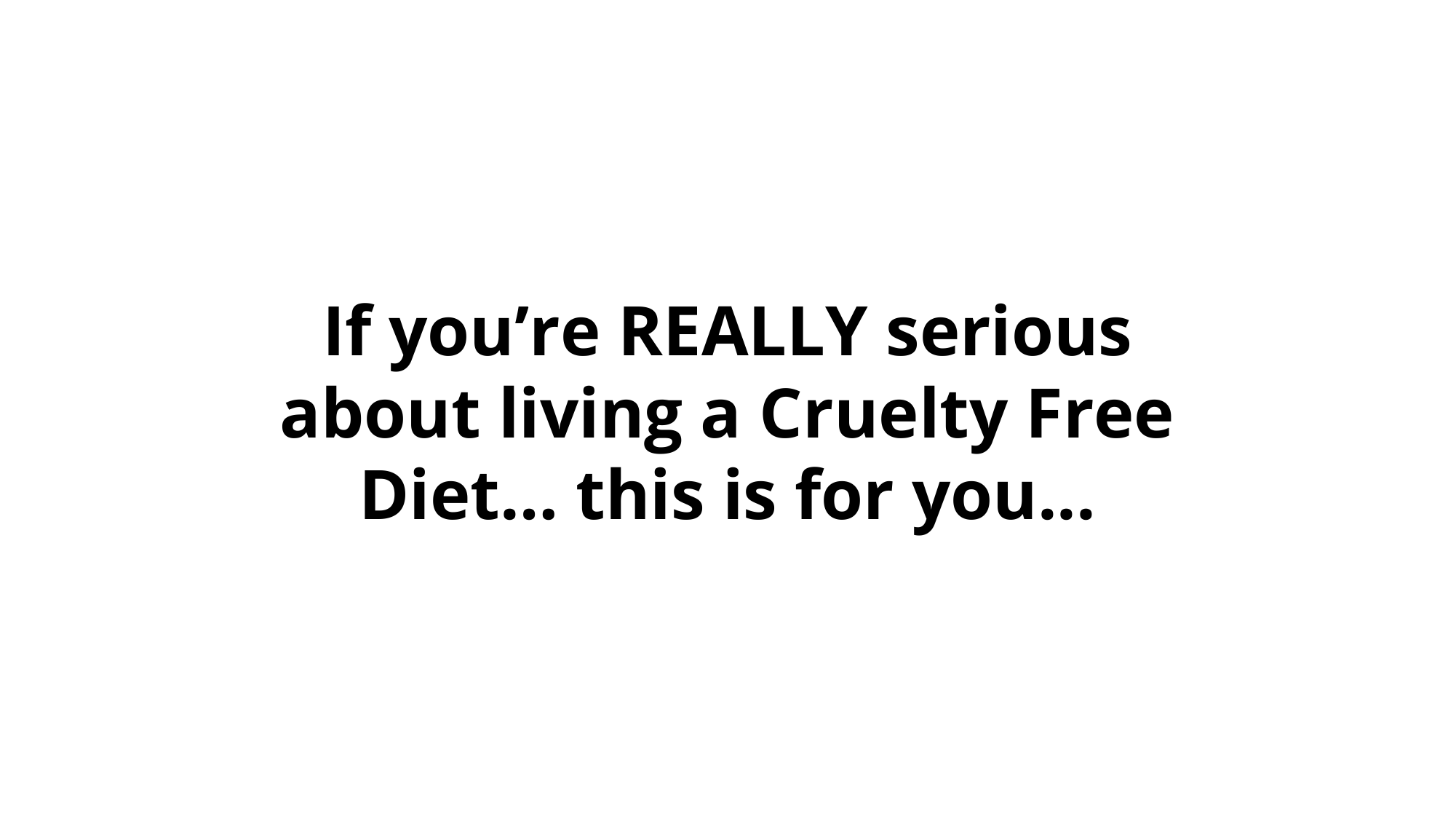

If you’re REALLY serious about living a Cruelty Free Diet… this is for you...